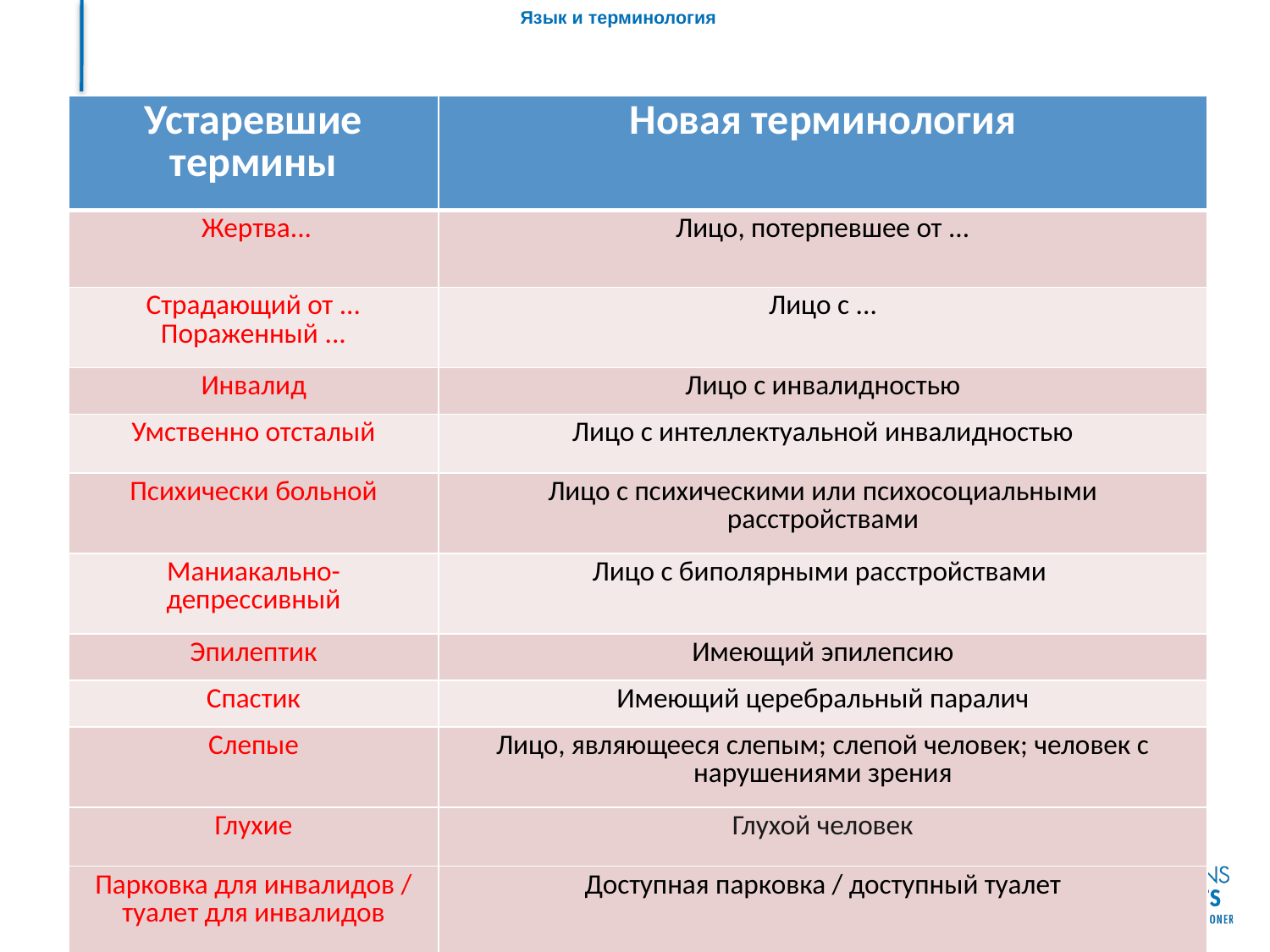

# Язык и терминология
| Устаревшие термины | Новая терминология |
| --- | --- |
| Жертва... | Лицо, потерпевшее от ... |
| Страдающий от ... Пораженный ... | Лицо с ... |
| Инвалид | Лицо с инвалидностью |
| Умственно отсталый | Лицо с интеллектуальной инвалидностью |
| Психически больной | Лицо с психическими или психосоциальными расстройствами |
| Маниакально-депрессивный | Лицо с биполярными расстройствами |
| Эпилептик | Имеющий эпилепсию |
| Спастик | Имеющий церебральный паралич |
| Слепые | Лицо, являющееся слепым; слепой человек; человек с нарушениями зрения |
| Глухие | Глухой человек |
| Парковка для инвалидов / туалет для инвалидов | Доступная парковка / доступный туалет |